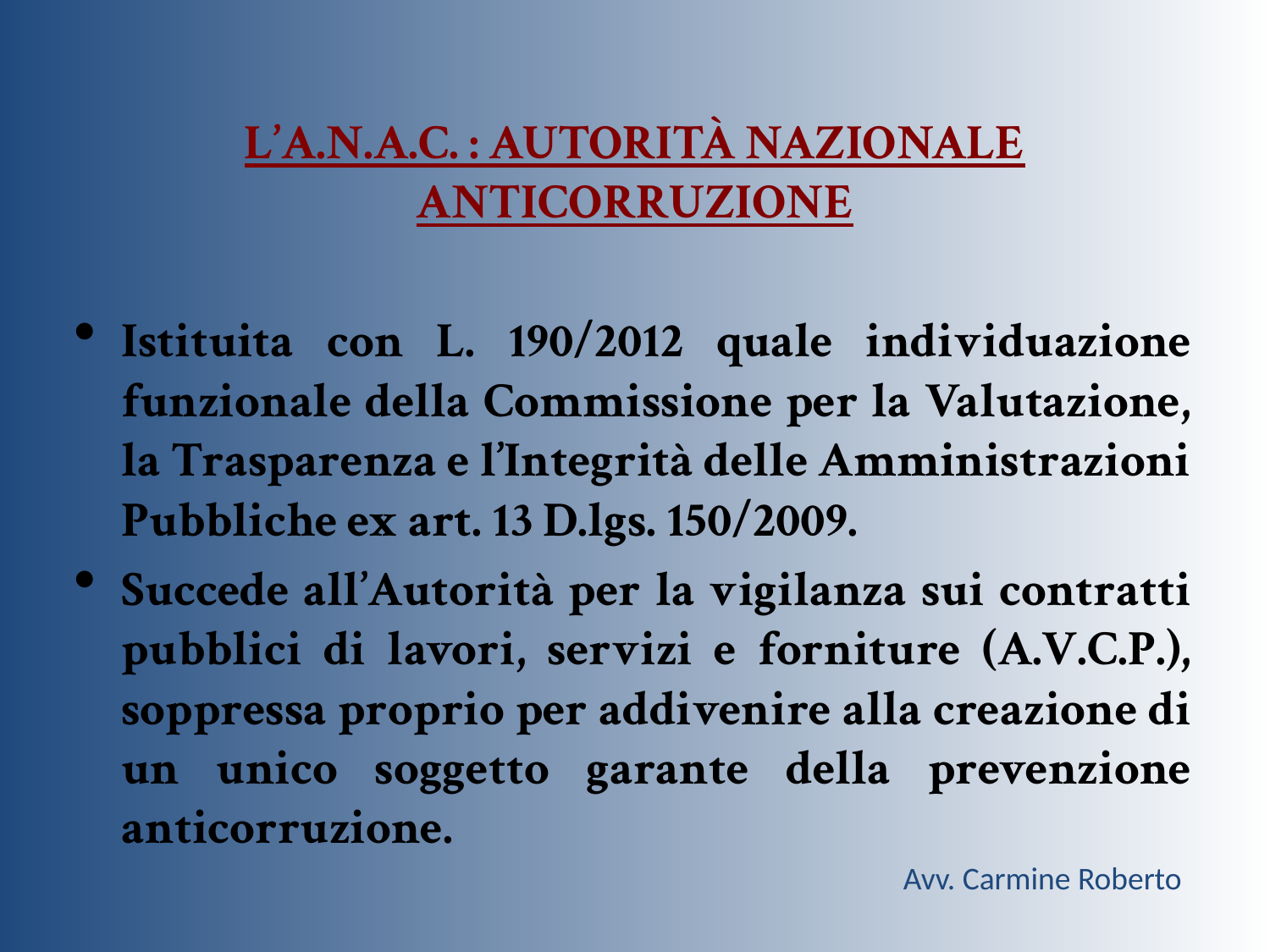

L’A.N.A.C. : AUTORITÀ NAZIONALE ANTICORRUZIONE

Istituita con L. 190/2012 quale individuazione funzionale della Commissione per la Valutazione, la Trasparenza e l’Integrità delle Amministrazioni Pubbliche ex art. 13 D.lgs. 150/2009.
Succede all’Autorità per la vigilanza sui contratti pubblici di lavori, servizi e forniture (A.V.C.P.), soppressa proprio per addivenire alla creazione di un unico soggetto garante della prevenzione anticorruzione.

Avv. Carmine Roberto